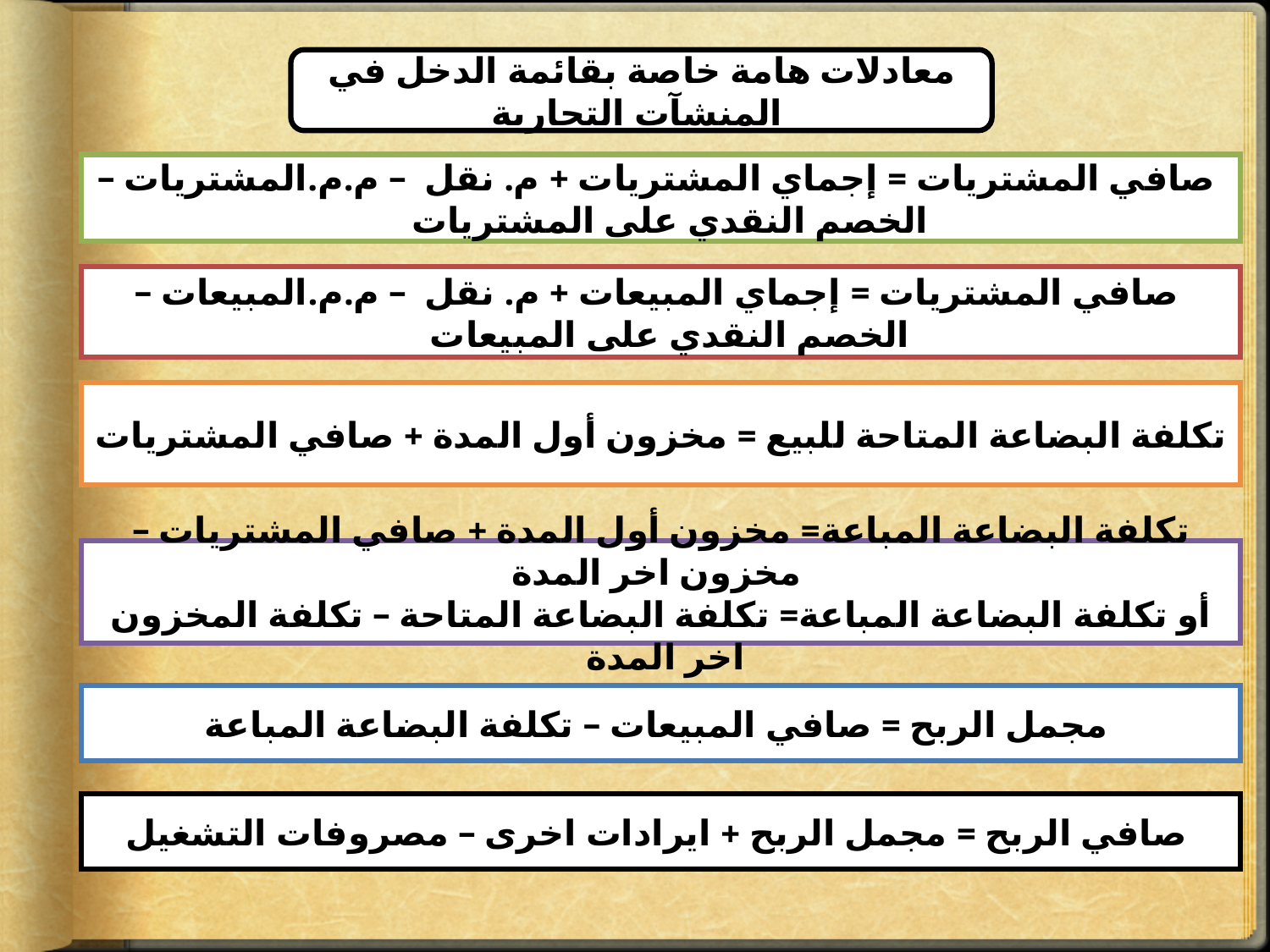

معادلات هامة خاصة بقائمة الدخل في المنشآت التجارية
 صافي المشتريات = إجماي المشتريات + م. نقل  – م.م.المشتريات – الخصم النقدي على المشتريات
 صافي المشتريات = إجماي المبيعات + م. نقل  – م.م.المبيعات – الخصم النقدي على المبيعات
تكلفة البضاعة المتاحة للبيع = مخزون أول المدة + صافي المشتريات
تكلفة البضاعة المباعة= مخزون أول المدة + صافي المشتريات – مخزون اخر المدة
أو تكلفة البضاعة المباعة= تكلفة البضاعة المتاحة – تكلفة المخزون اخر المدة
مجمل الربح = صافي المبيعات – تكلفة البضاعة المباعة
صافي الربح = مجمل الربح + ايرادات اخرى – مصروفات التشغيل